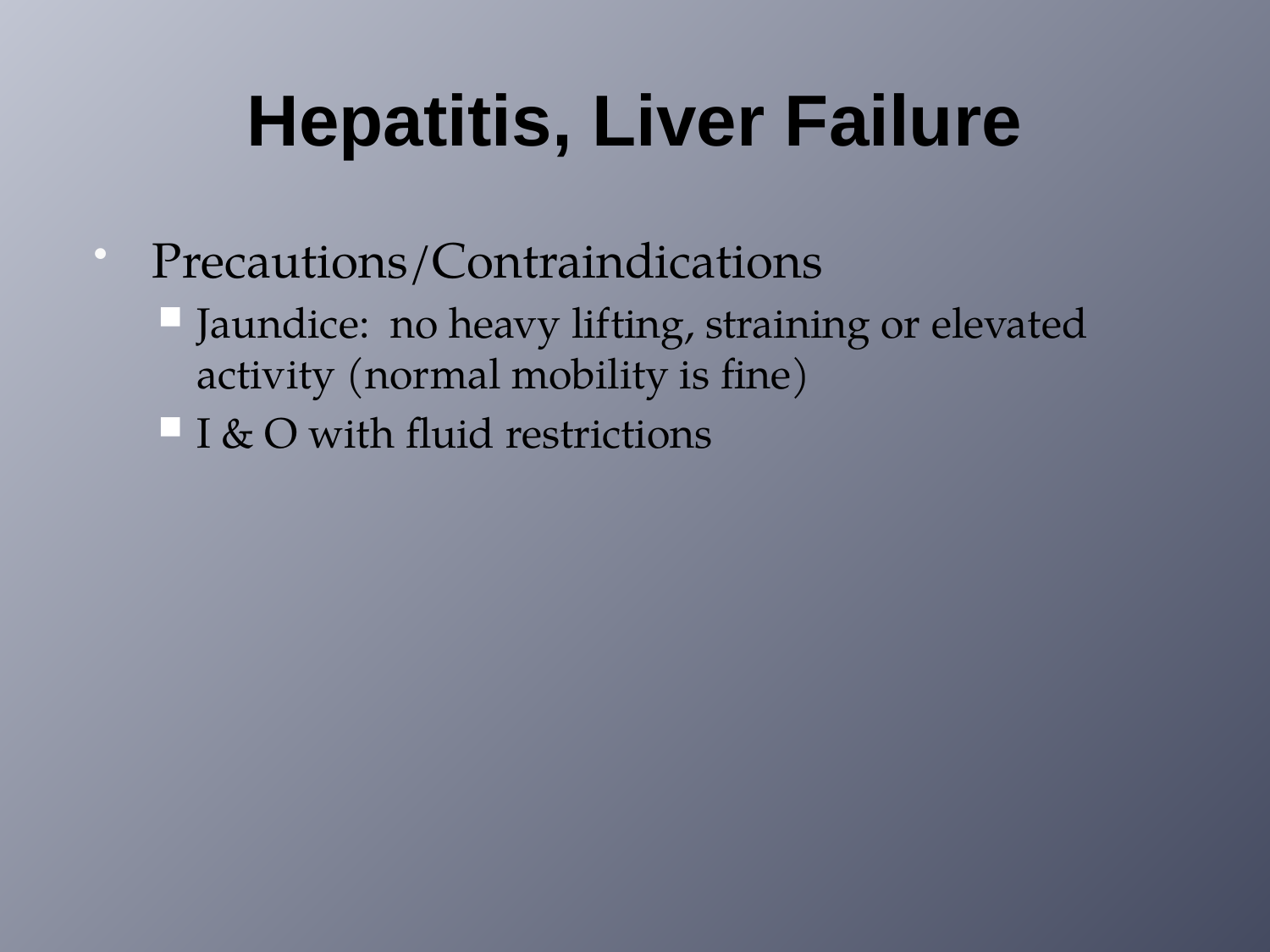

# Hepatitis, Liver Failure
Precautions/Contraindications
Jaundice:  no heavy lifting, straining or elevated activity (normal mobility is fine)
I & O with fluid restrictions